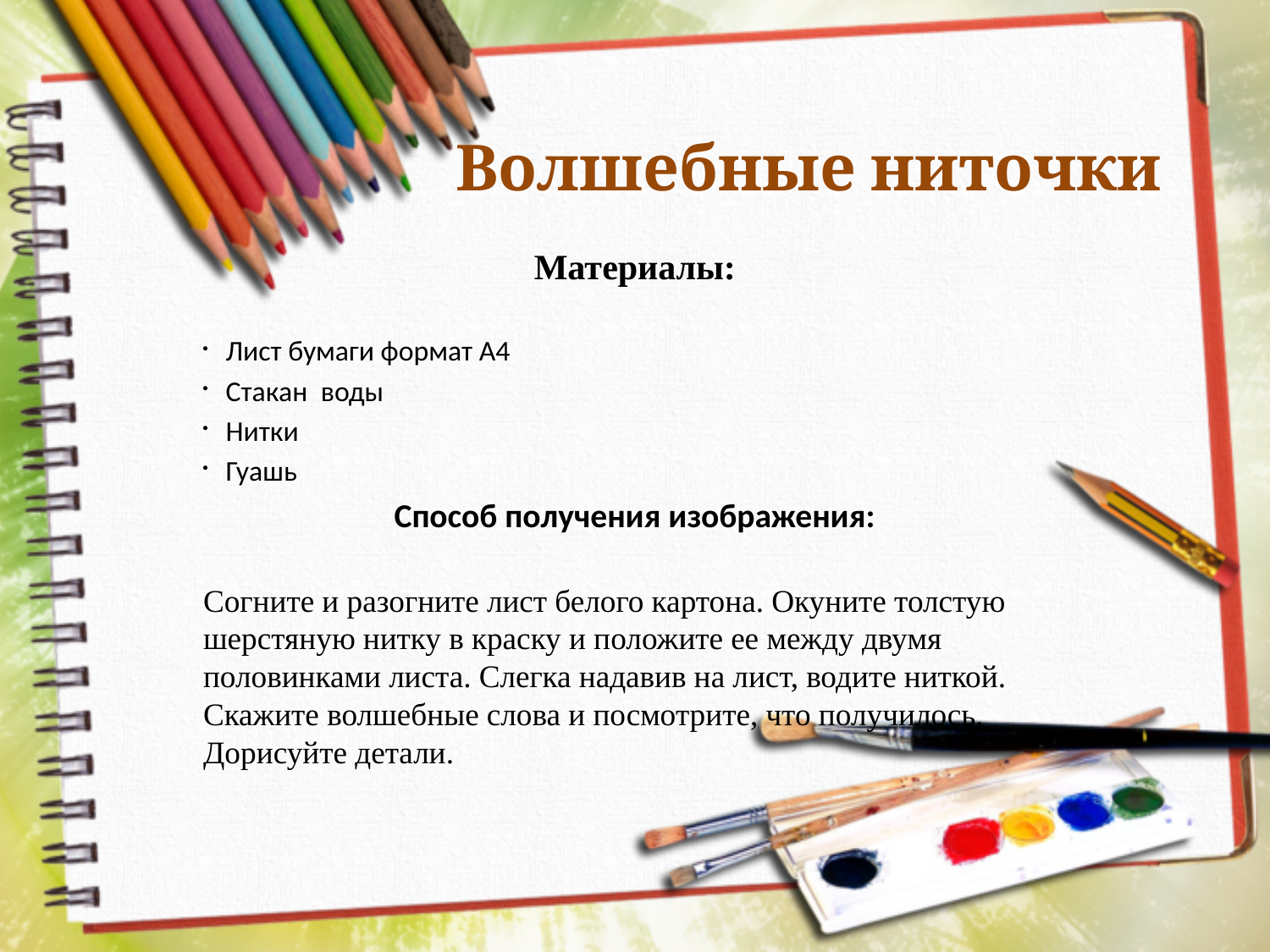

# Волшебные ниточки
Материалы:

   Лист бумаги формат А4
   Стакан  воды
   Нитки
   Гуашь
Способ получения изображения:

Согните и разогните лист белого картона. Окуните толстую шерстяную нитку в краску и положите ее между двумя половинками листа. Слегка надавив на лист, водите ниткой. Скажите волшебные слова и посмотрите, что получилось. Дорисуйте детали.